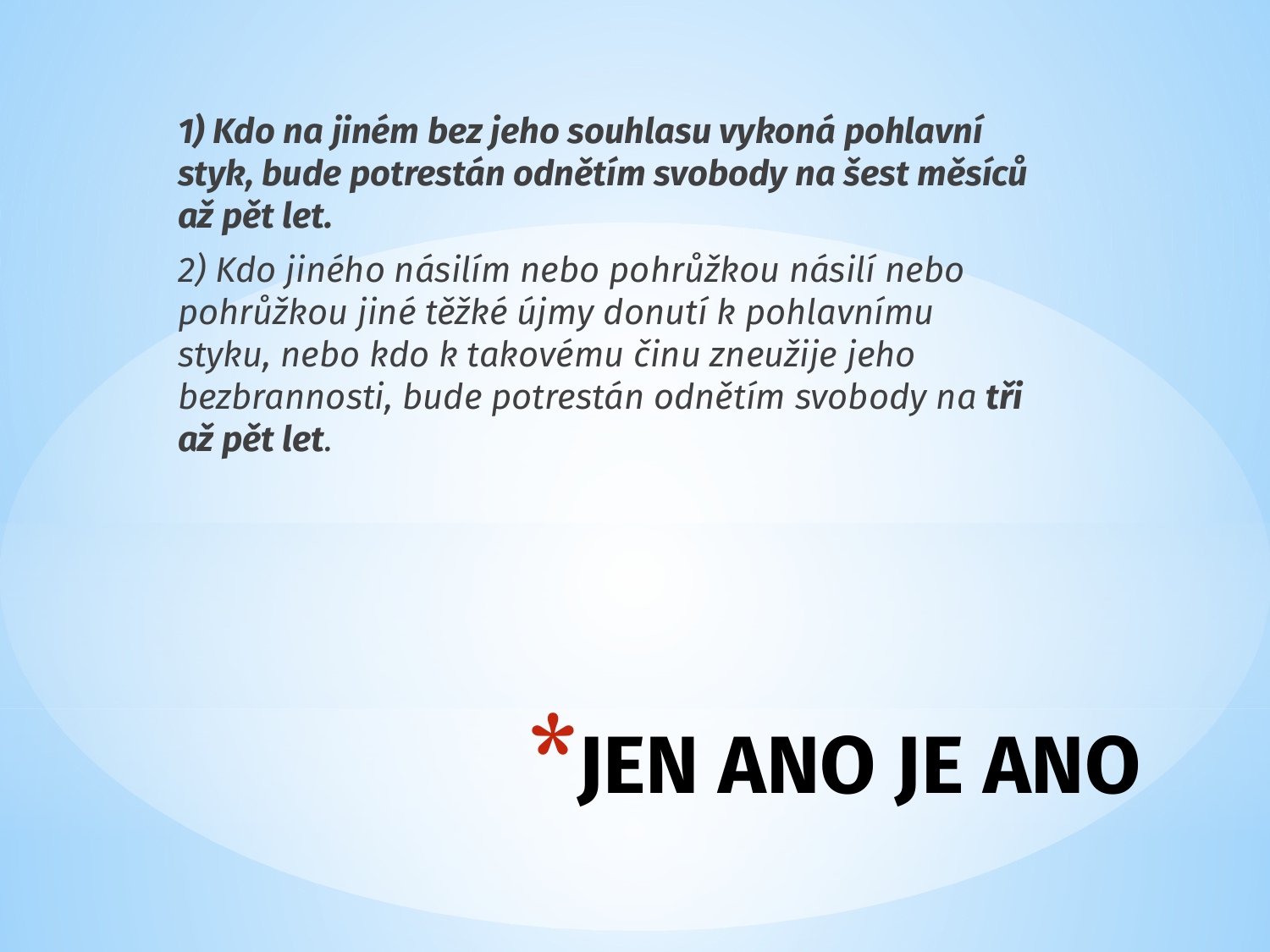

1) Kdo na jiném bez jeho souhlasu vykoná pohlavní styk, bude potrestán odnětím svobody na šest měsíců až pět let.
2) Kdo jiného násilím nebo pohrůžkou násilí nebo pohrůžkou jiné těžké újmy donutí k pohlavnímu styku, nebo kdo k takovému činu zneužije jeho bezbrannosti, bude potrestán odnětím svobody na tři až pět let.

# JEN ANO JE ANO